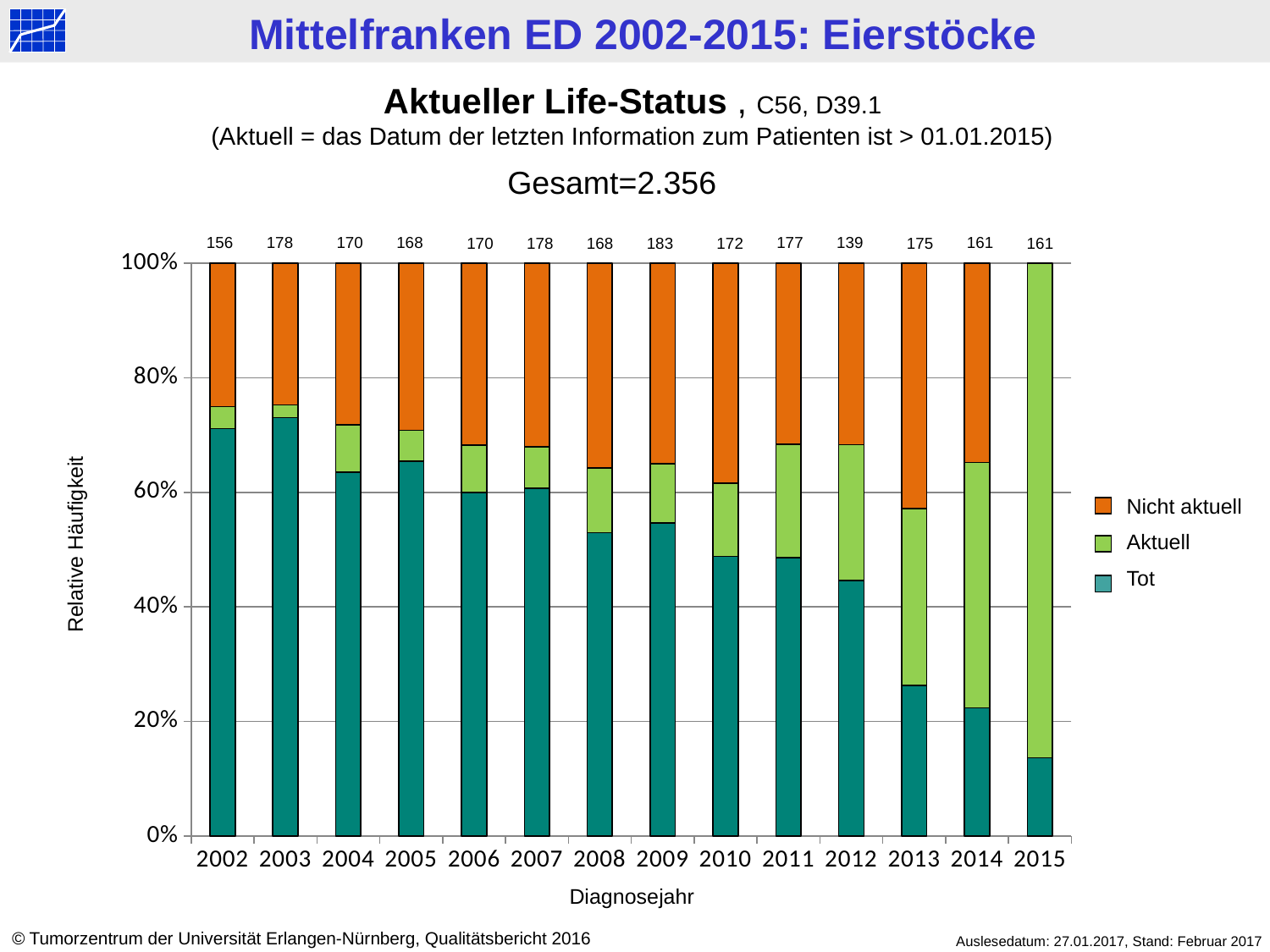

Aktueller Life-Status , C56, D39.1
(Aktuell = das Datum der letzten Information zum Patienten ist > 01.01.2015)
Gesamt=2.356
177
139
161
156
178
170
168
170
178
183
168
172
175
161

### Chart

| Category | tot | > 2015 | < 2015 |
|---|---|---|---|
| 2002 | 111.0 | 6.0 | 39.0 |
| 2003 | 130.0 | 4.0 | 44.0 |
| 2004 | 108.0 | 14.0 | 48.0 |
| 2005 | 110.0 | 9.0 | 49.0 |
| 2006 | 102.0 | 14.0 | 54.0 |
| 2007 | 108.0 | 13.0 | 57.0 |
| 2008 | 89.0 | 19.0 | 60.0 |
| 2009 | 100.0 | 19.0 | 64.0 |
| 2010 | 84.0 | 22.0 | 66.0 |
| 2011 | 86.0 | 35.0 | 56.0 |
| 2012 | 62.0 | 33.0 | 44.0 |
| 2013 | 46.0 | 54.0 | 75.0 |
| 2014 | 36.0 | 69.0 | 56.0 |
| 2015 | 22.0 | 139.0 | None |
Nicht aktuell
Aktuell
Tot

Relative Häufigkeit

Diagnosejahr